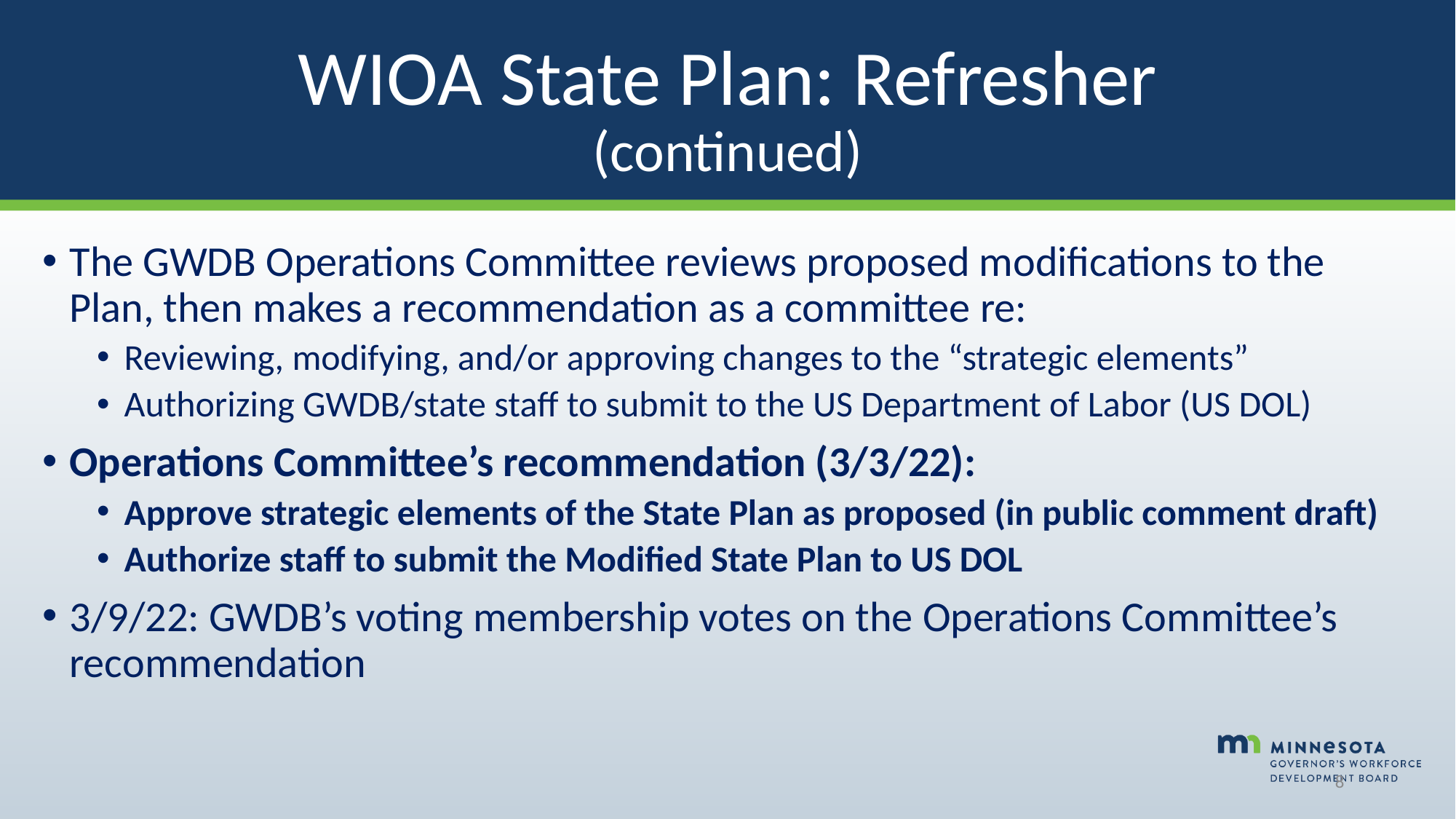

# WIOA State Plan: Refresher (continued)
The GWDB Operations Committee reviews proposed modifications to the Plan, then makes a recommendation as a committee re:
Reviewing, modifying, and/or approving changes to the “strategic elements”
Authorizing GWDB/state staff to submit to the US Department of Labor (US DOL)
Operations Committee’s recommendation (3/3/22):
Approve strategic elements of the State Plan as proposed (in public comment draft)
Authorize staff to submit the Modified State Plan to US DOL
3/9/22: GWDB’s voting membership votes on the Operations Committee’s recommendation
8